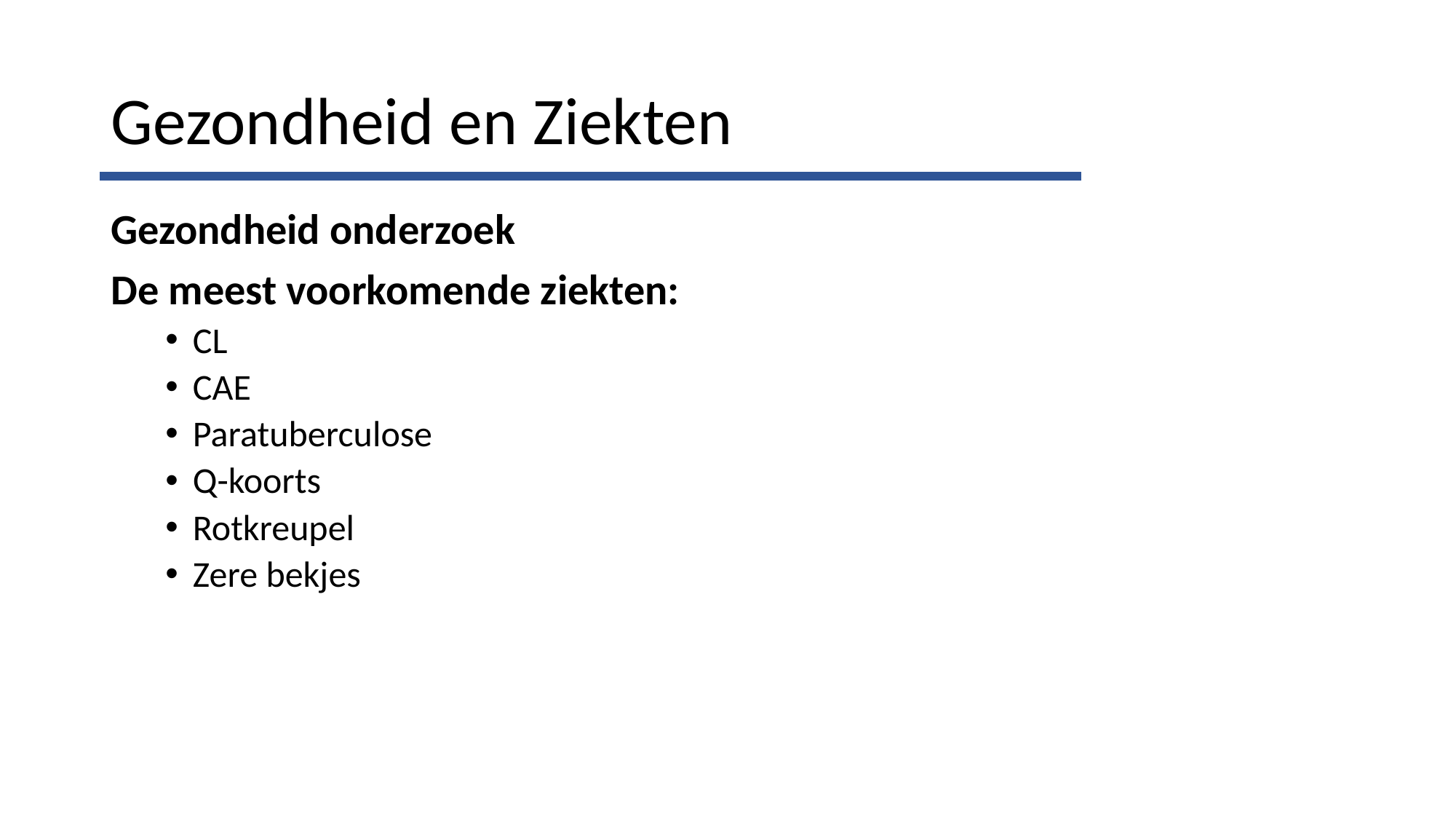

# Gezondheid en Ziekten
Gezondheid onderzoek
De meest voorkomende ziekten:
CL
CAE
Paratuberculose
Q-koorts
Rotkreupel
Zere bekjes